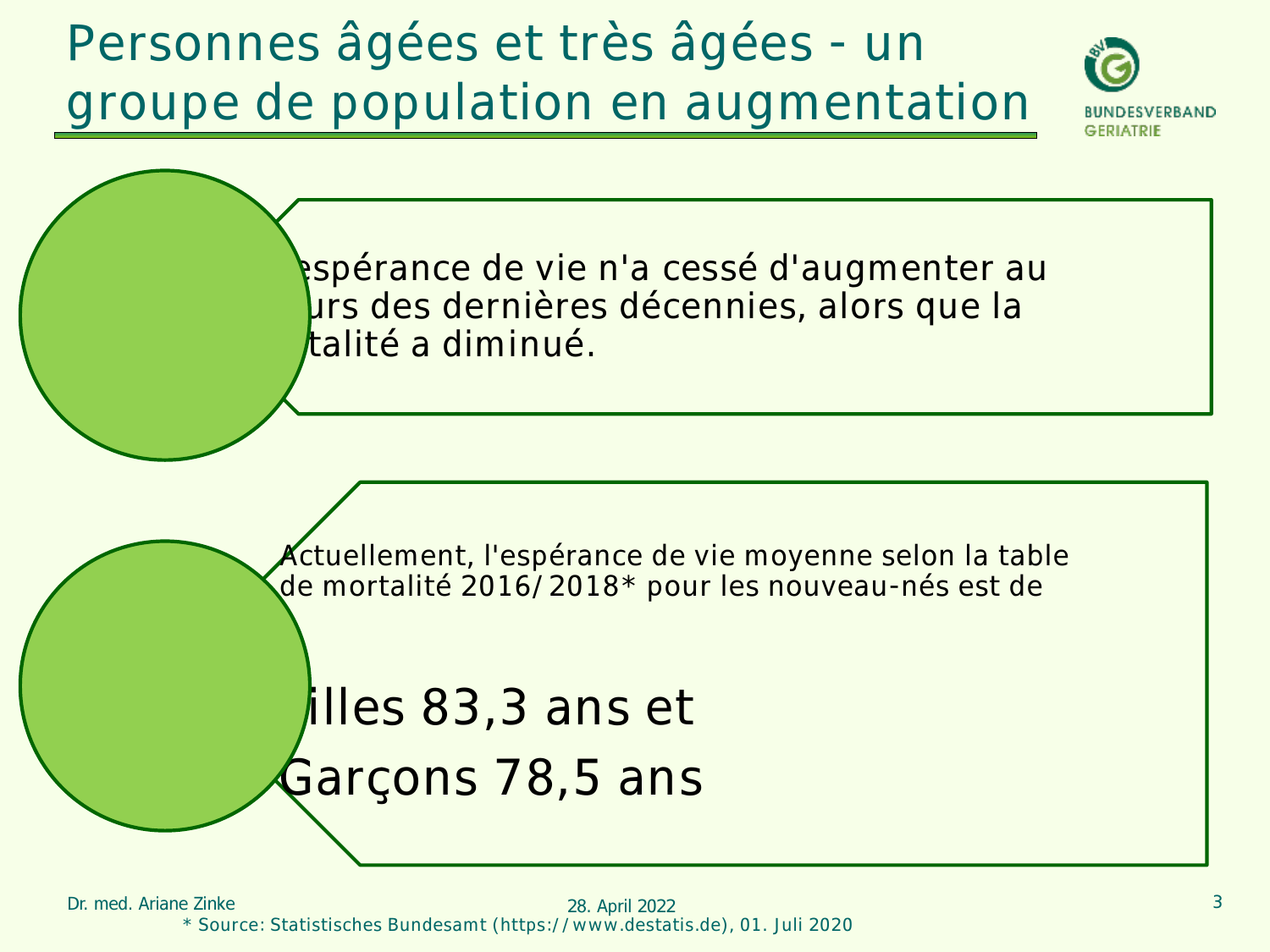

# Personnes âgées et très âgées - un groupe de population en augmentation
L'espérance de vie n'a cessé d'augmenter au cours des dernières décennies, alors que la natalité a diminué.
Actuellement, l'espérance de vie moyenne selon la table de mortalité 2016/2018* pour les nouveau-nés est de

Filles 83,3 ans et
Garçons 78,5 ans
* Source: Statistisches Bundesamt (https://www.destatis.de), 01. Juli 2020